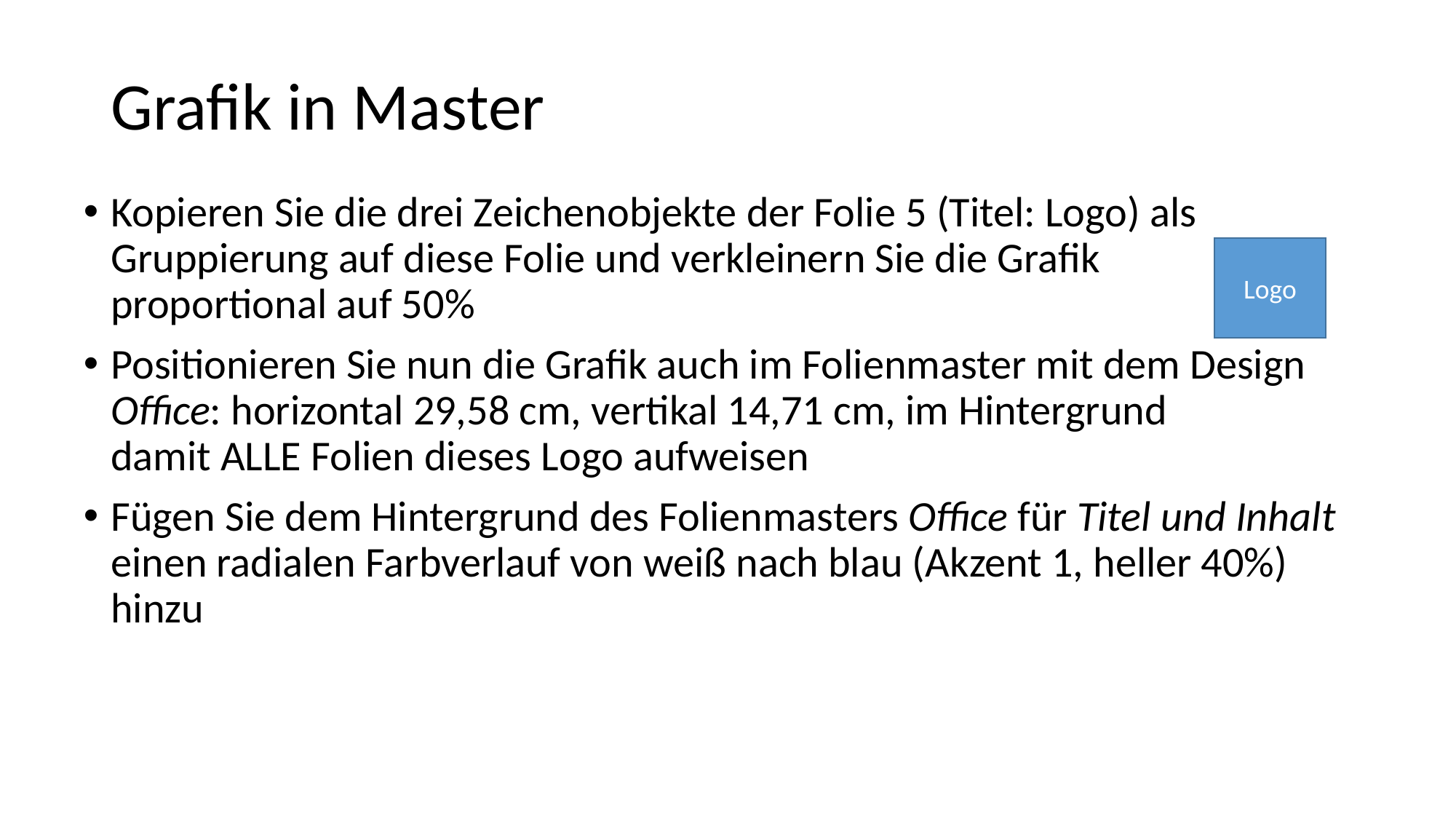

# Grafik in Master
Kopieren Sie die drei Zeichenobjekte der Folie 5 (Titel: Logo) als Gruppierung auf diese Folie und verkleinern Sie die Grafik
proportional auf 50%
Positionieren Sie nun die Grafik auch im Folienmaster mit dem Design Office: horizontal 29,58 cm, vertikal 14,71 cm, im Hintergrund
damit ALLE Folien dieses Logo aufweisen
Fügen Sie dem Hintergrund des Folienmasters Office für Titel und Inhalt einen radialen Farbverlauf von weiß nach blau (Akzent 1, heller 40%) hinzu
Logo